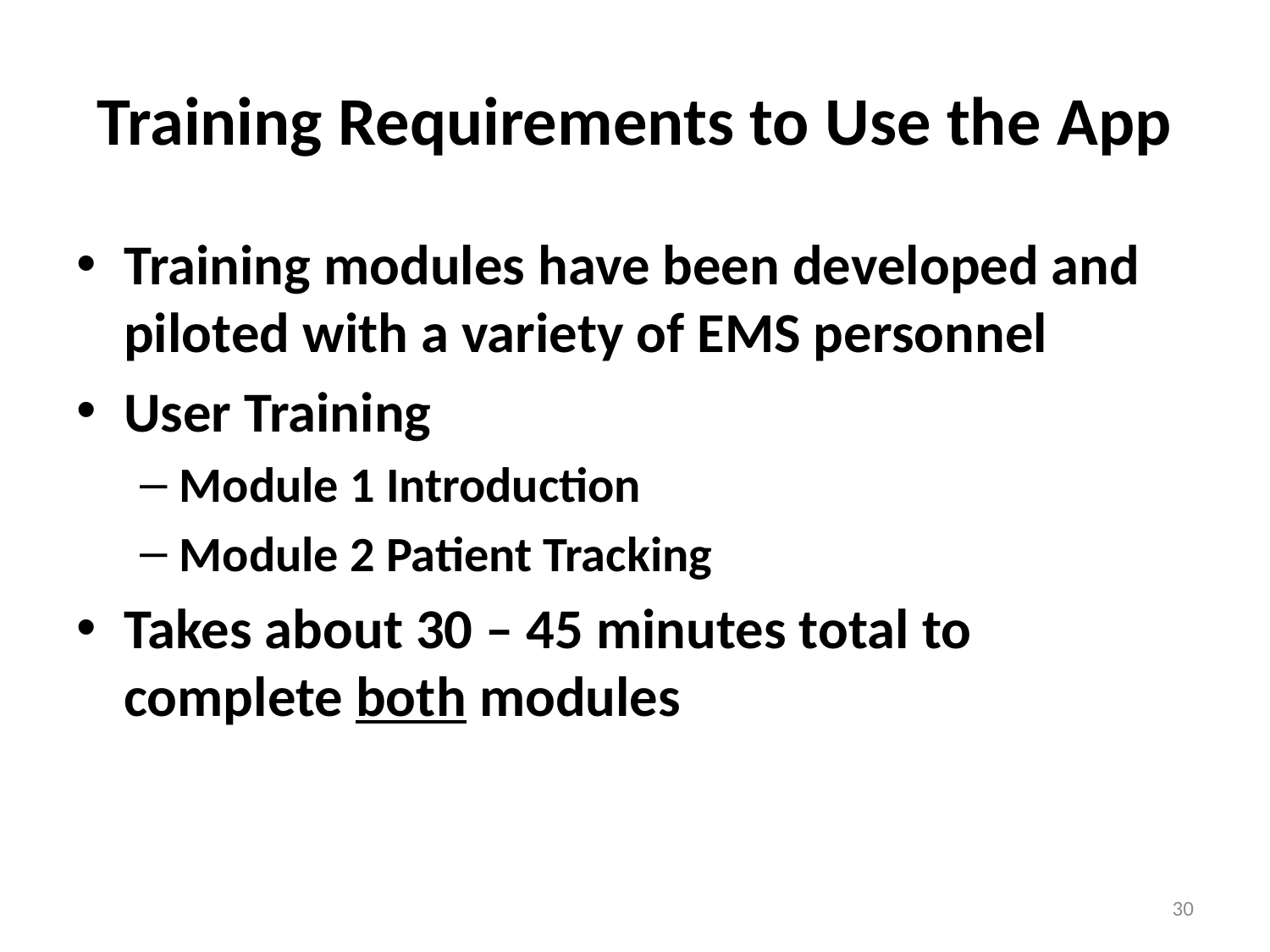

# Training Requirements to Use the App
Training modules have been developed and piloted with a variety of EMS personnel
User Training
Module 1 Introduction
Module 2 Patient Tracking
Takes about 30 – 45 minutes total to complete both modules

30